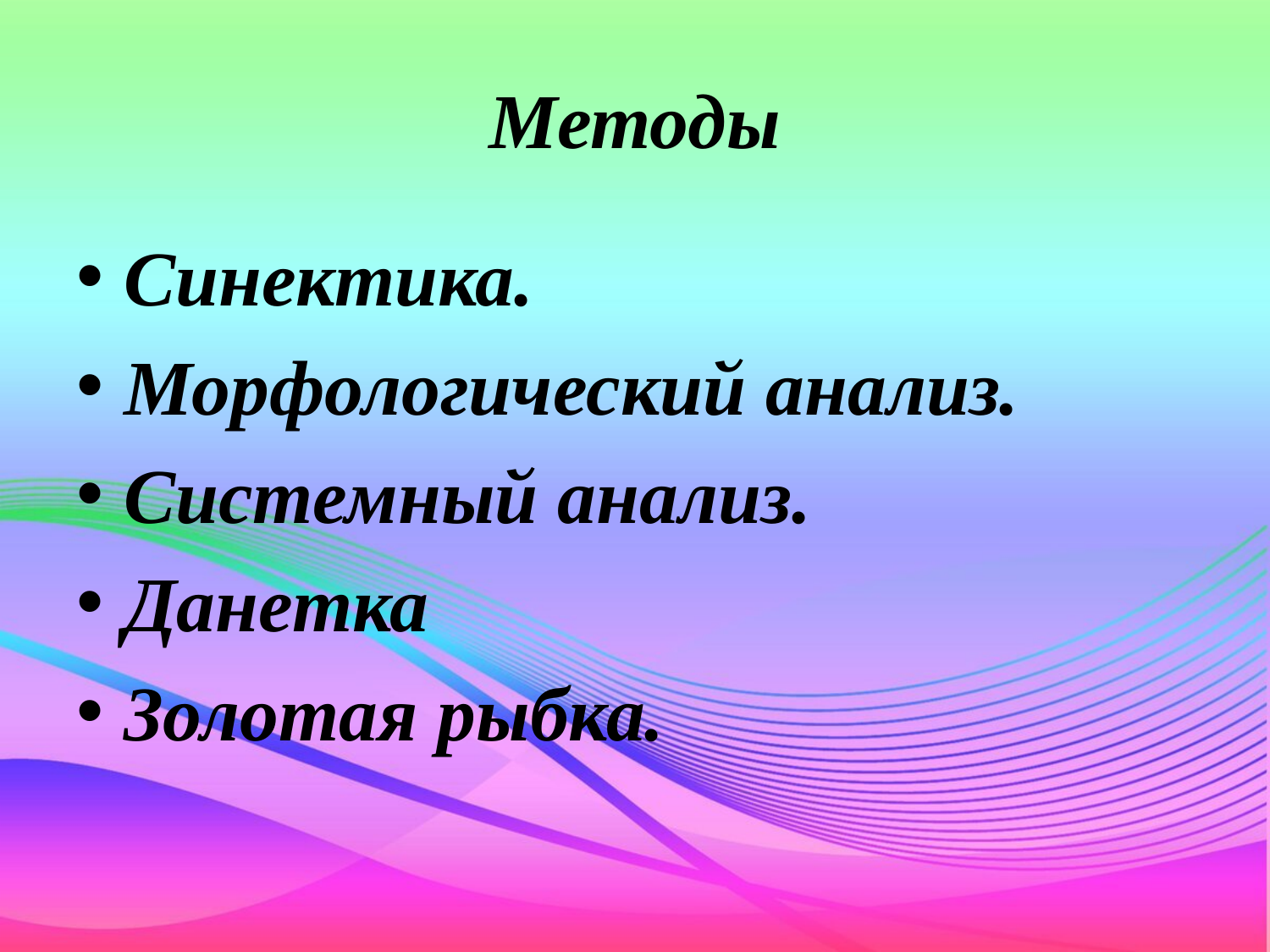

# Методы
Синектика.
Морфологический анализ.
Системный анализ.
Данетка
Золотая рыбка.